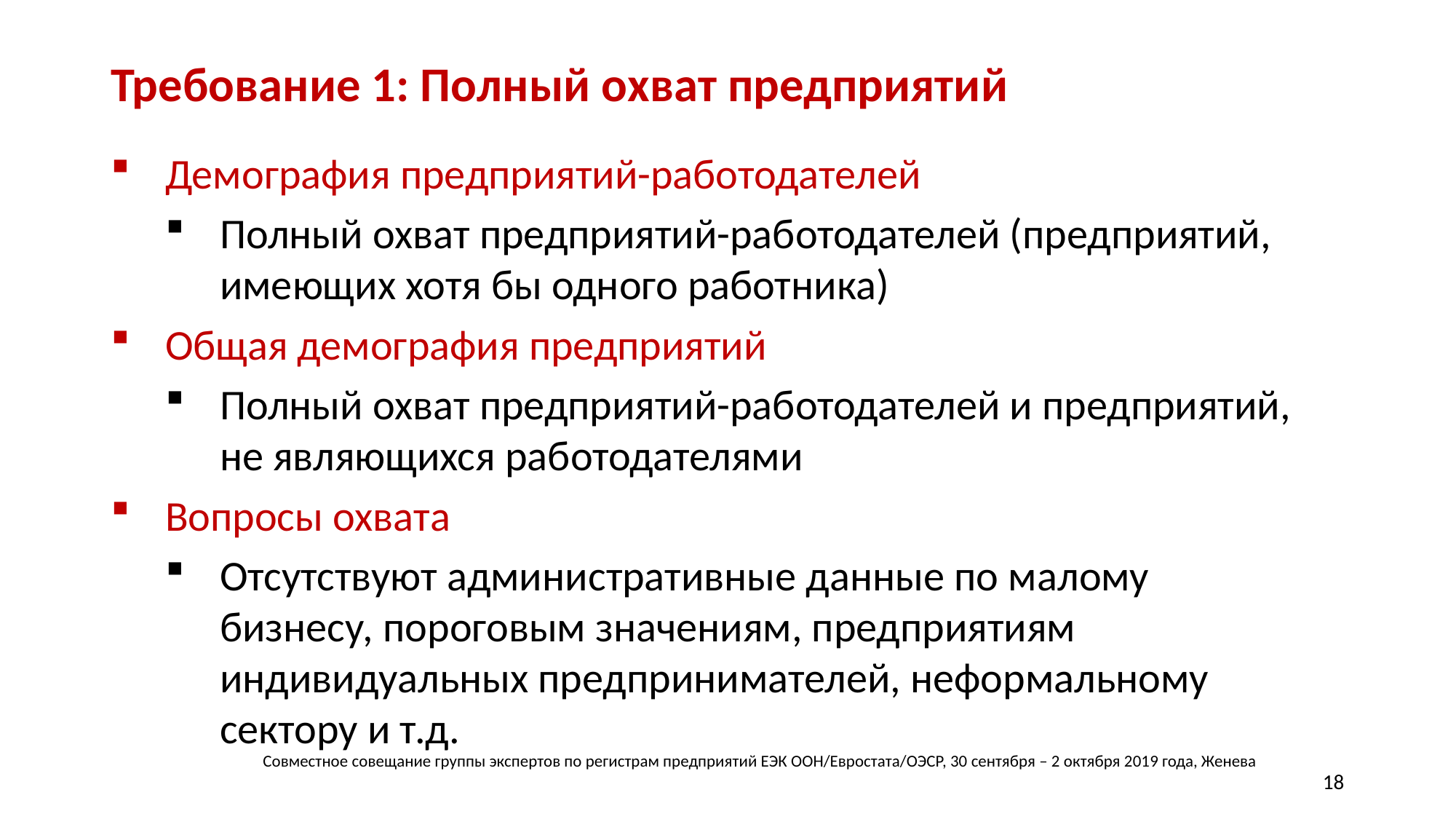

# Требование 1: Полный охват предприятий
Демография предприятий-работодателей
Полный охват предприятий-работодателей (предприятий, имеющих хотя бы одного работника)
Общая демография предприятий
Полный охват предприятий-работодателей и предприятий, не являющихся работодателями
Вопросы охвата
Отсутствуют административные данные по малому бизнесу, пороговым значениям, предприятиям индивидуальных предпринимателей, неформальному сектору и т.д.
Совместное совещание группы экспертов по регистрам предприятий ЕЭК ООН/Евростата/ОЭСР, 30 сентября – 2 октября 2019 года, Женева
18